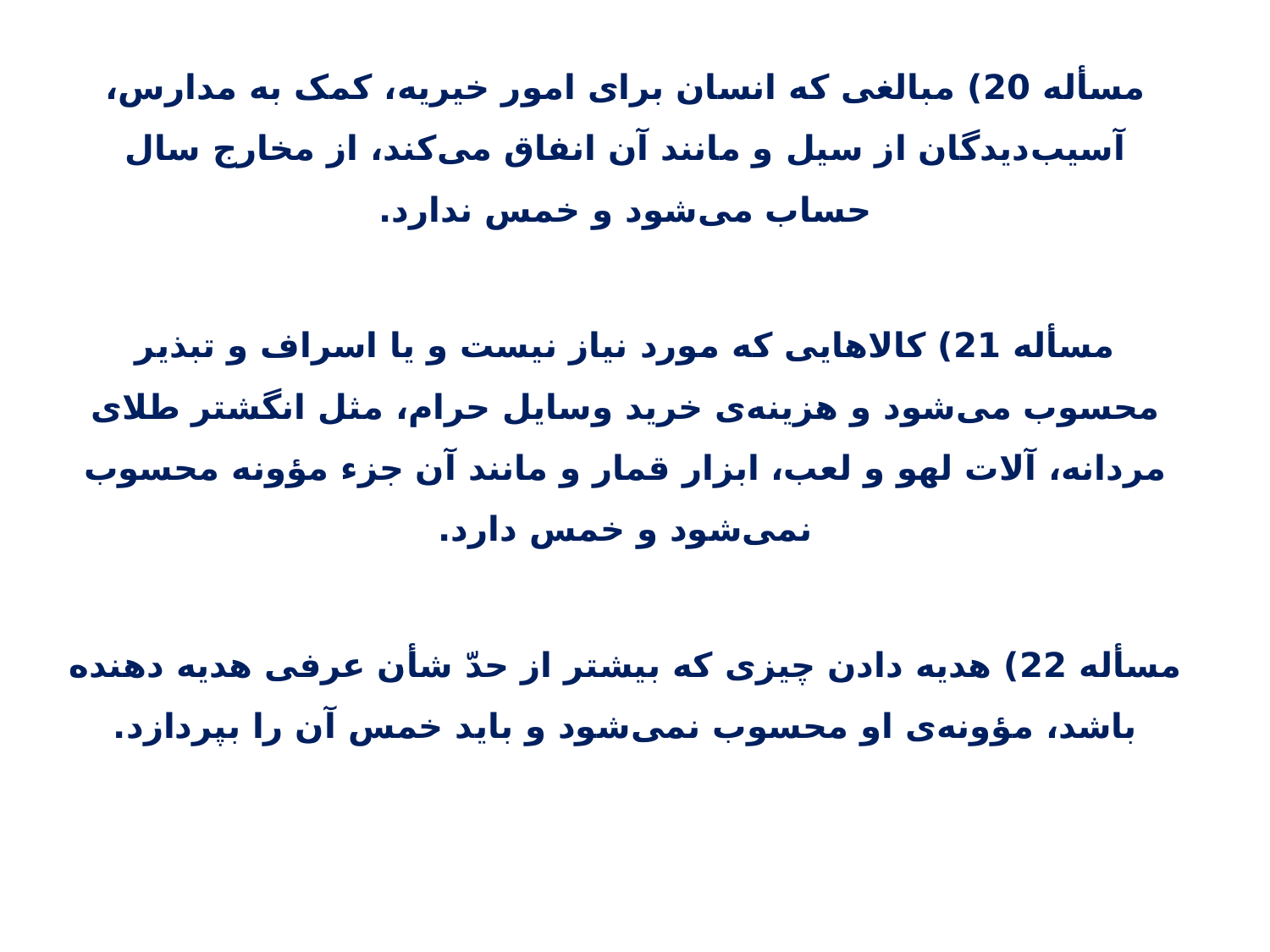

مسأله 20) مبالغی که انسان برای امور خیریه، کمک به مدارس، آسیب‌دیدگان از سیل و مانند آن انفاق می‌کند، از مخارج سال حساب می‌شود و خمس ندارد.

مسأله 21) کالاهایی که مورد نیاز نیست و یا اسراف و تبذیر محسوب می‌شود و هزینه‌ی خرید وسایل حرام، مثل انگشتر طلای مردانه، آلات لهو و لعب، ابزار قمار و مانند آن جزء مؤونه محسوب نمی‌شود و خمس دارد.

مسأله 22) هدیه دادن چیزی که بیشتر از حدّ شأن عرفی هدیه دهنده باشد، مؤونه‌ی او محسوب نمی‌شود و باید خمس آن را بپردازد.